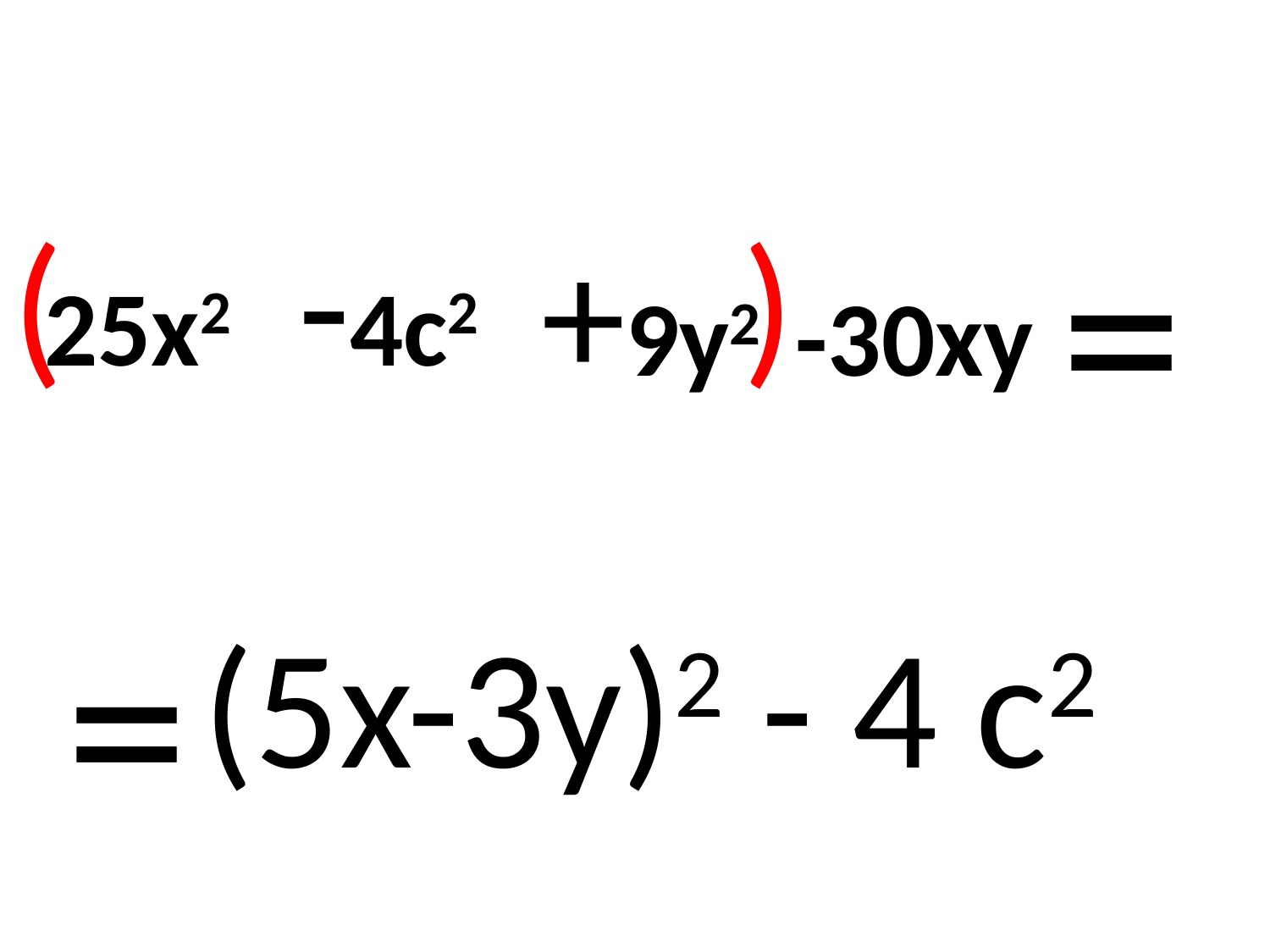

=
(
-4c2

)
+9y2

25x2
-30xy

=
(5x-3y)2 - 4 c2